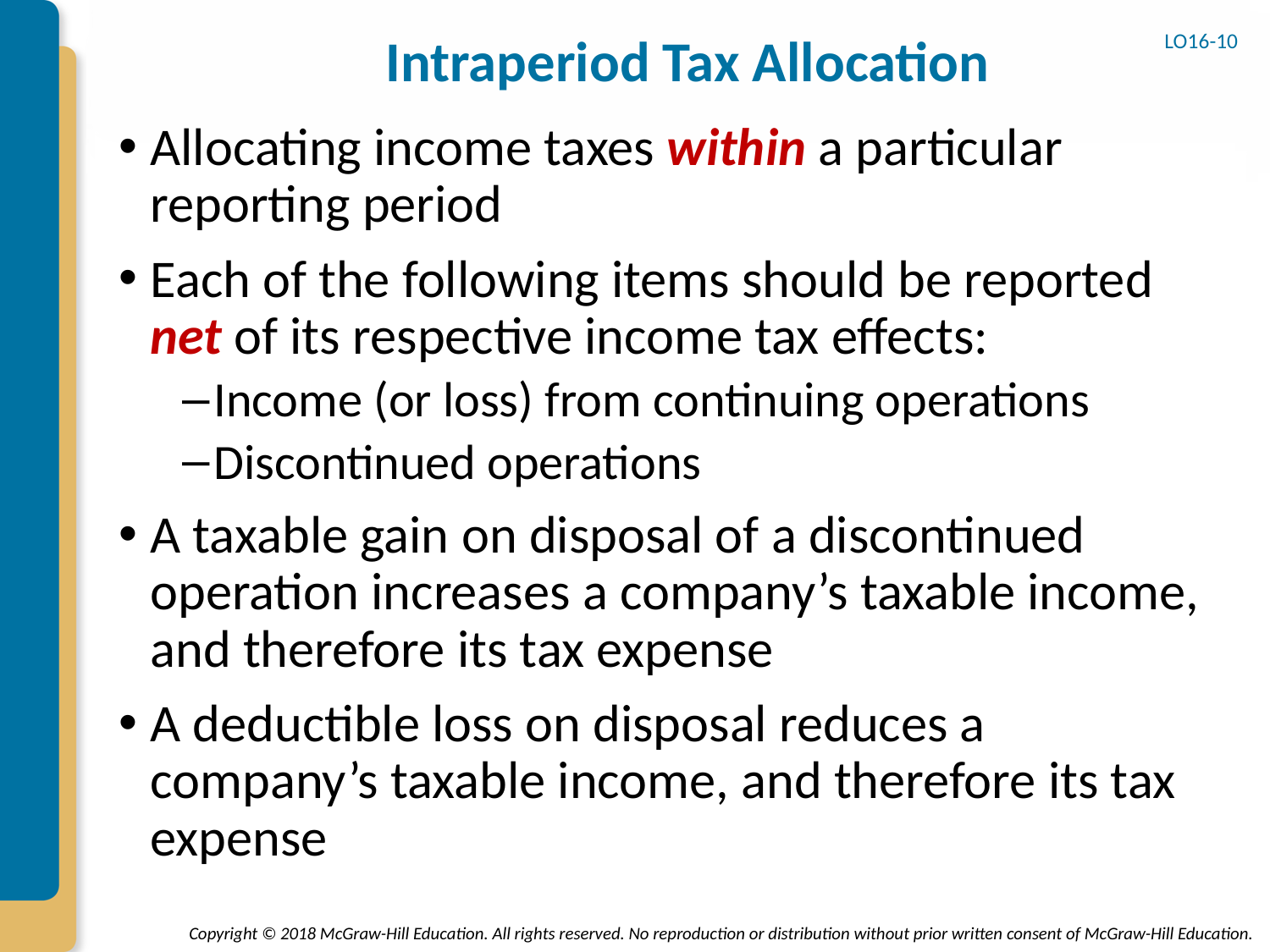

# Intraperiod Tax Allocation
LO16-10
Allocating income taxes within a particular reporting period
Each of the following items should be reported net of its respective income tax effects:
Income (or loss) from continuing operations
Discontinued operations
A taxable gain on disposal of a discontinued operation increases a company’s taxable income, and therefore its tax expense
A deductible loss on disposal reduces a company’s taxable income, and therefore its tax expense